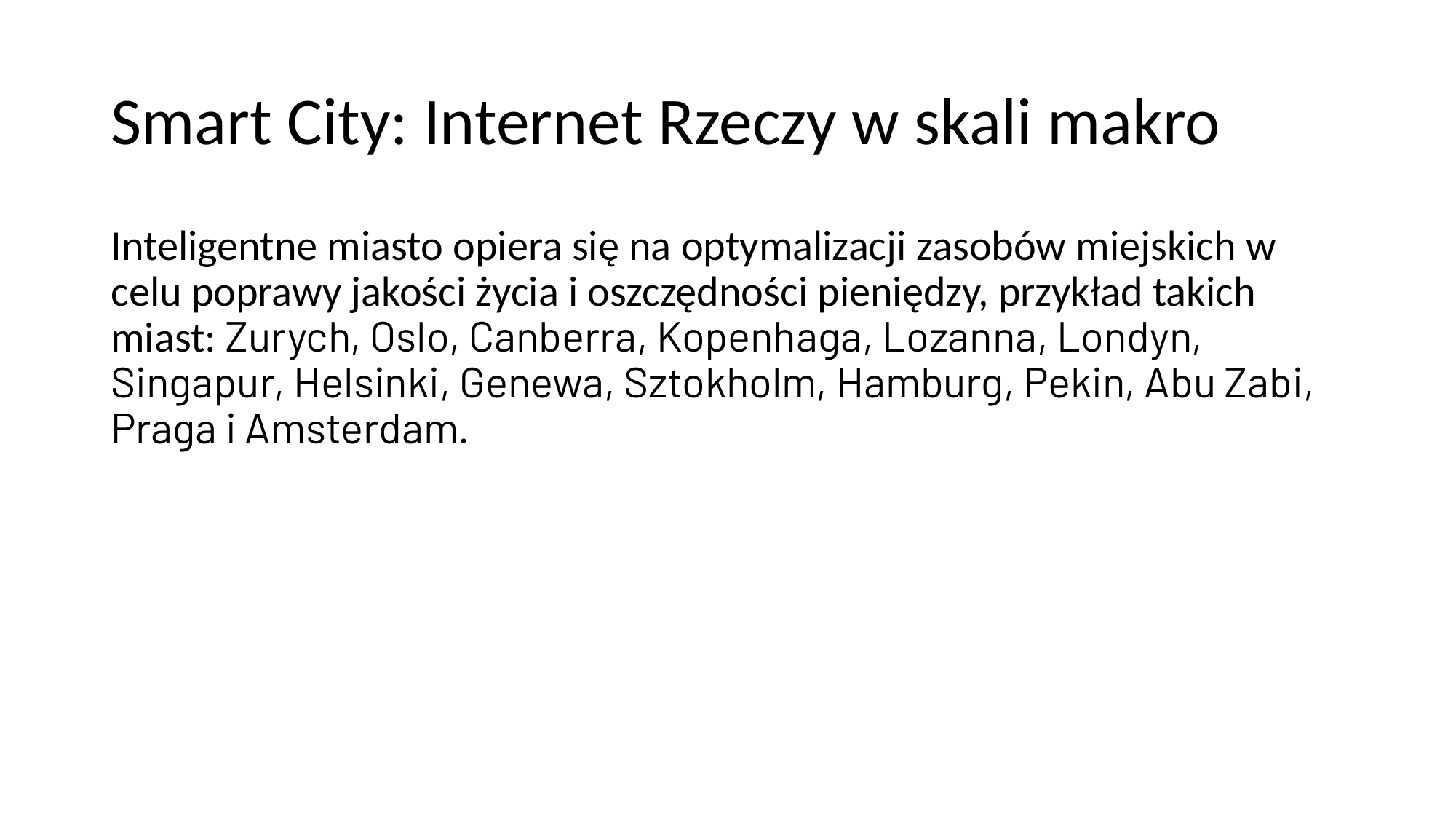

# Smart City: Internet Rzeczy w skali makro
Inteligentne miasto opiera się na optymalizacji zasobów miejskich w celu poprawy jakości życia i oszczędności pieniędzy, przykład takich miast: Zurych, Oslo, Canberra, Kopenhaga, Lozanna, Londyn, Singapur, Helsinki, Genewa, Sztokholm, Hamburg, Pekin, Abu Zabi, Praga i Amsterdam.